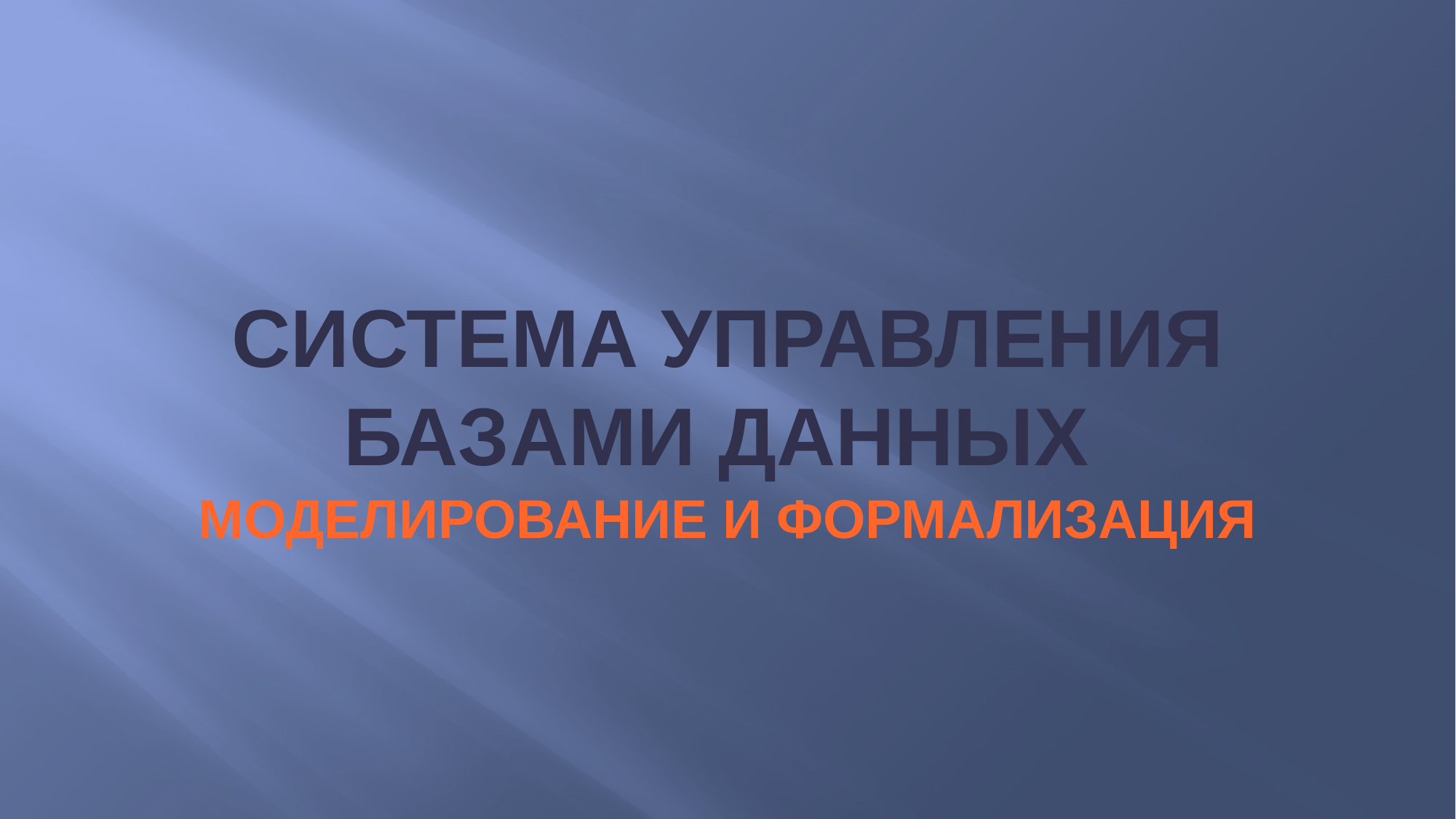

СИСТЕМА УПРАВЛЕНИЯ
БАЗАМИ ДАННЫХ
МОДЕЛИРОВАНИЕ И ФОРМАЛИЗАЦИЯ